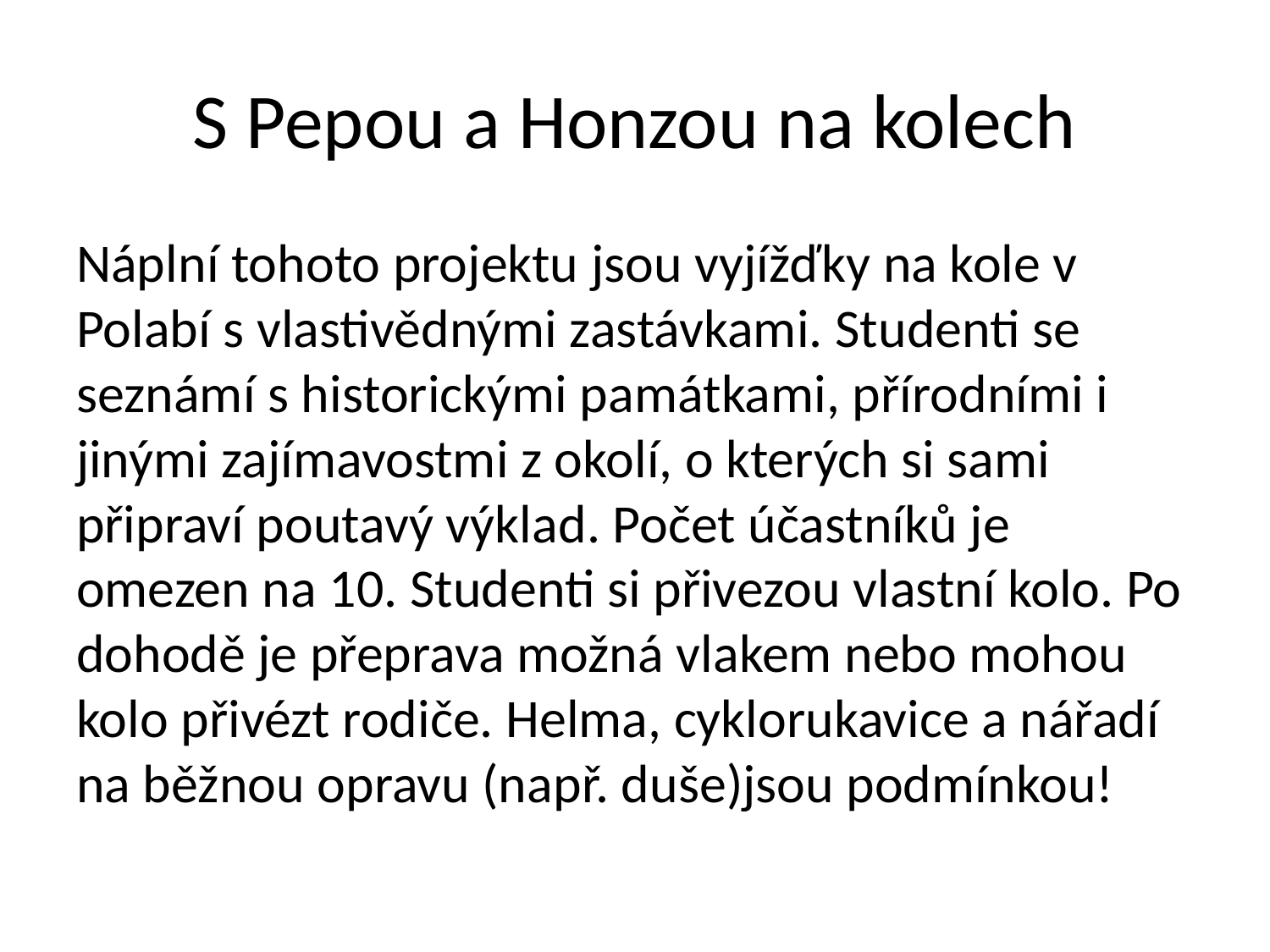

# S Pepou a Honzou na kolech
Náplní tohoto projektu jsou vyjížďky na kole v Polabí s vlastivědnými zastávkami. Studenti se seznámí s historickými památkami, přírodními i jinými zajímavostmi z okolí, o kterých si sami připraví poutavý výklad. Počet účastníků je omezen na 10. Studenti si přivezou vlastní kolo. Po dohodě je přeprava možná vlakem nebo mohou kolo přivézt rodiče. Helma, cyklorukavice a nářadí na běžnou opravu (např. duše)jsou podmínkou!